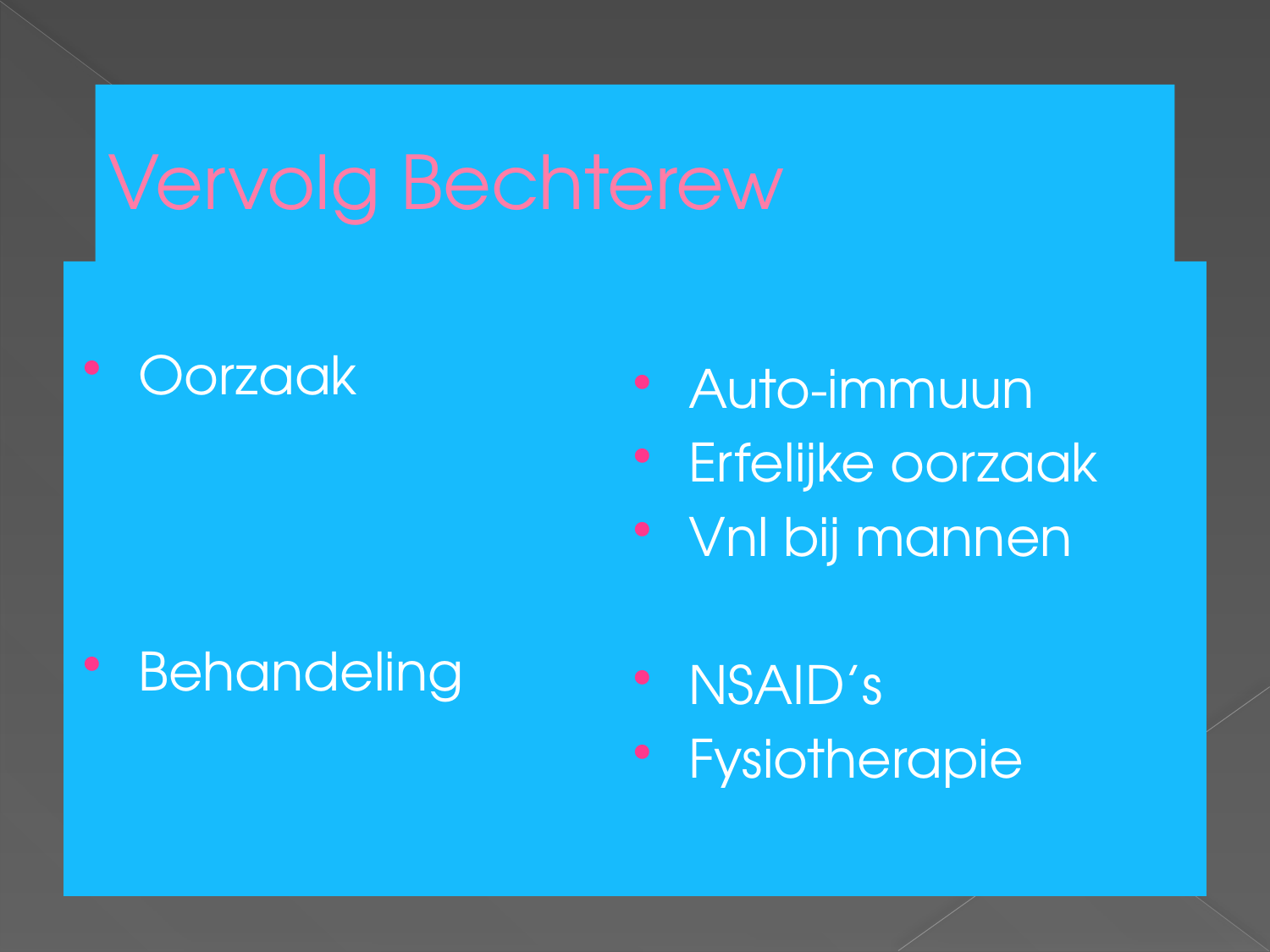

# Vervolg Bechterew

Oorzaak

Behandeling

Auto-immuun
Erfelijke oorzaak
Vnl bij mannen

NSAID’s
Fysiotherapie